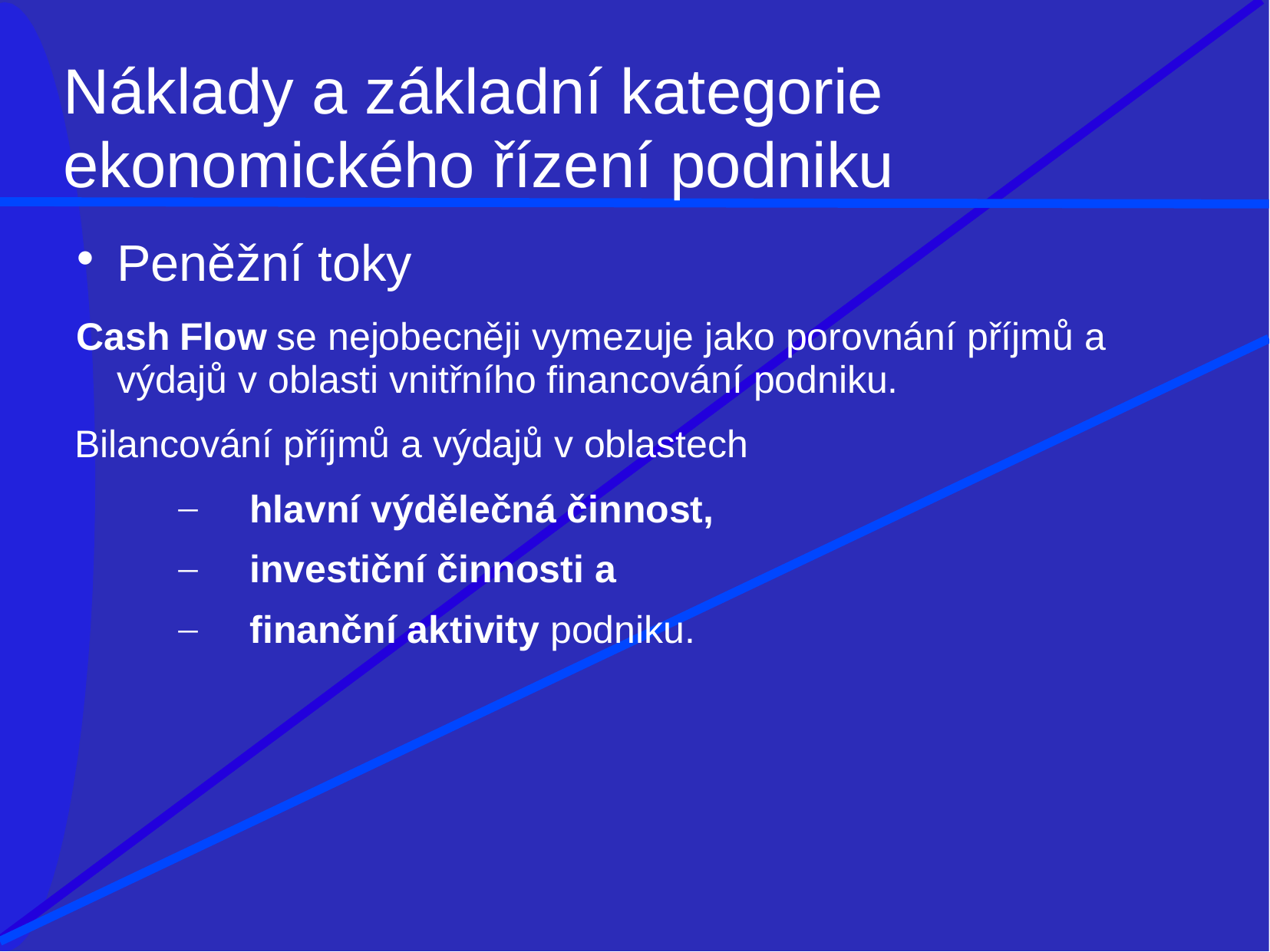

# Náklady a základní kategorie
ekonomického řízení podniku
Peněžní toky
Cash Flow se nejobecněji vymezuje jako porovnání příjmů a výdajů v oblasti vnitřního financování podniku.
Bilancování příjmů a výdajů v oblastech
hlavní výdělečná činnost,
investiční činnosti a
finanční aktivity podniku.